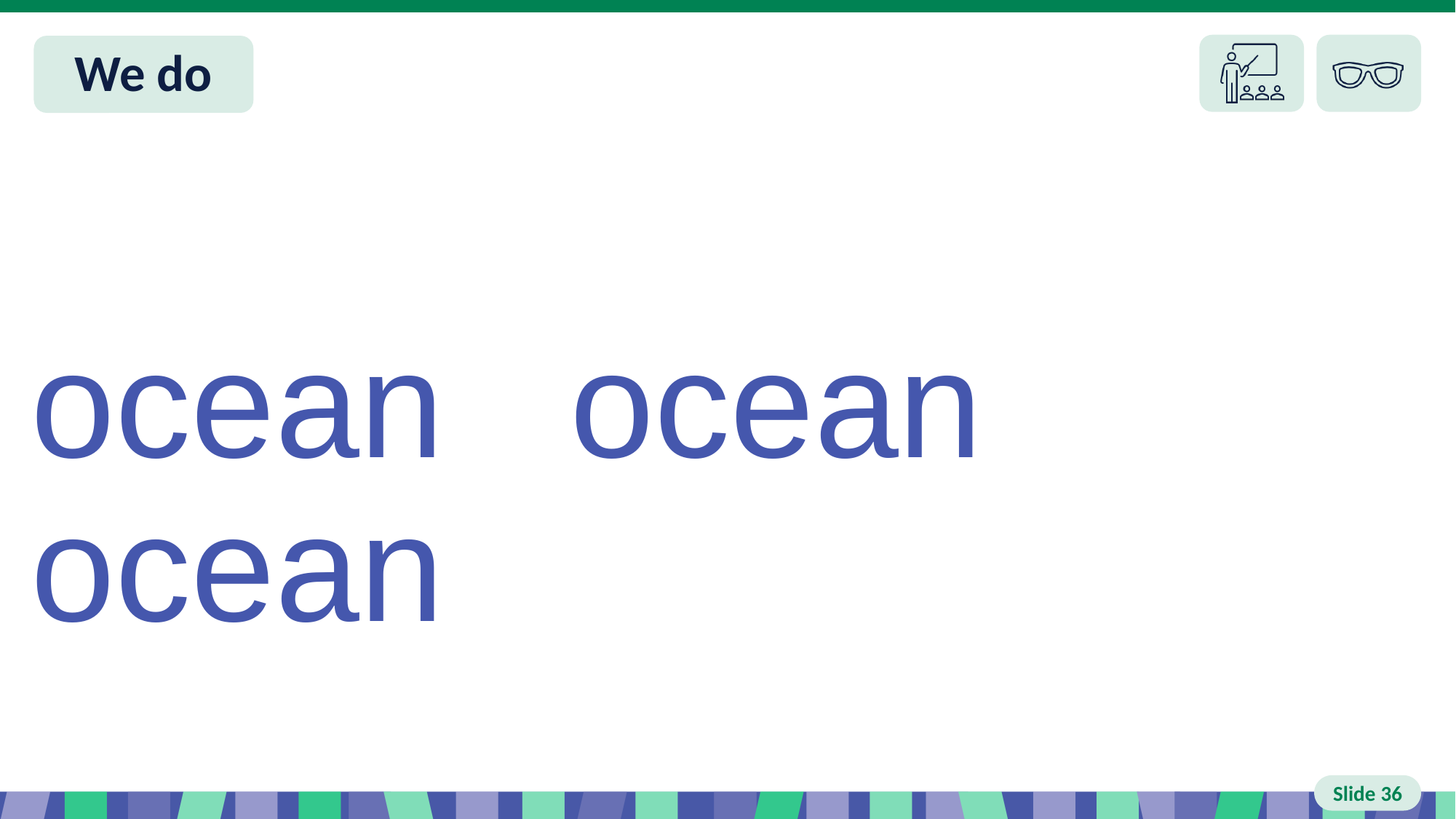

# Slide 36 We do
ocean   ocean  ocean